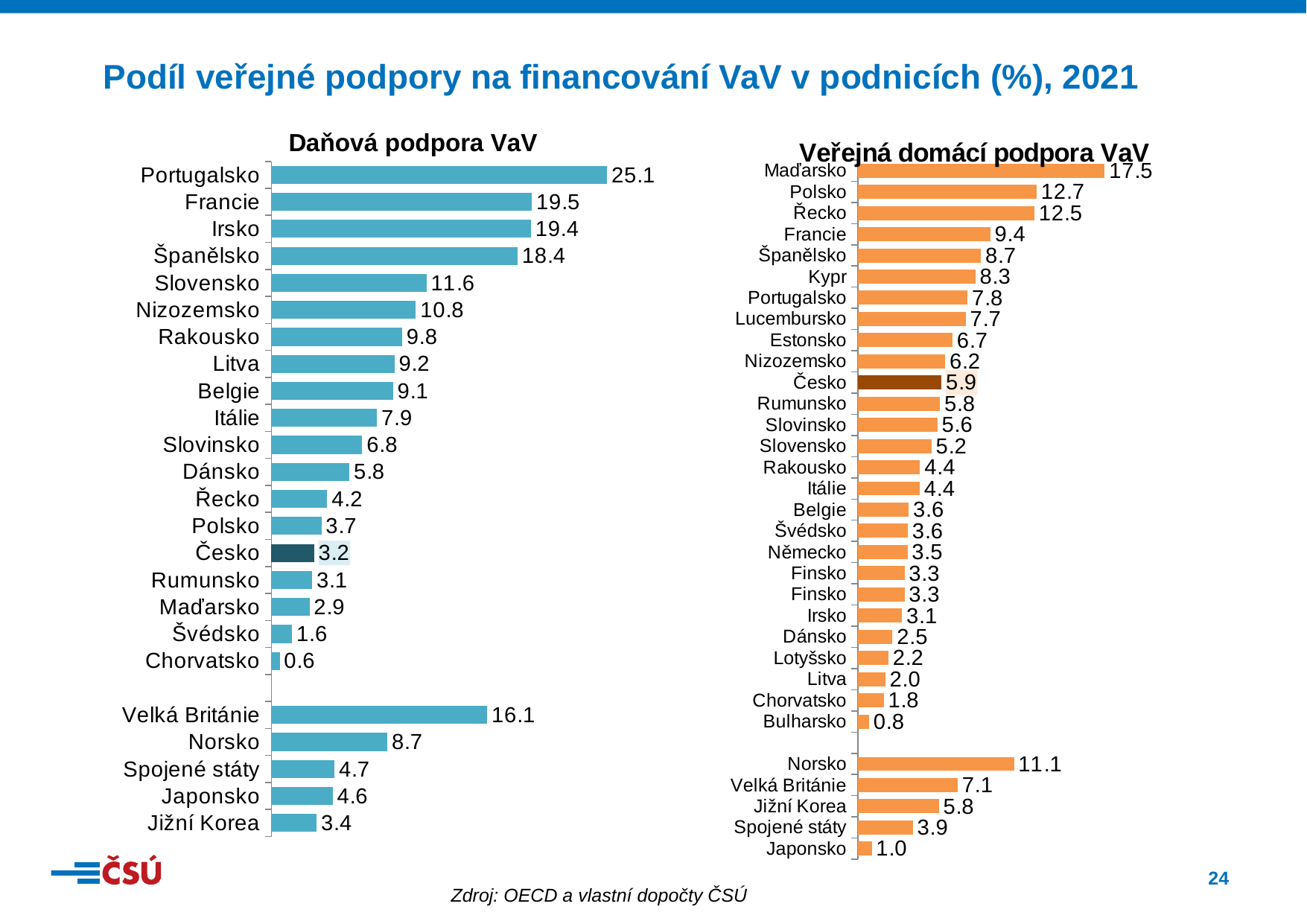

Podíl veřejné podpory na financování VaV v podnicích (%), 2021

### Chart: Veřejná domácí podpora VaV

| Category |  Veřejná domácí podpora VaV |
|---|---|
| Japonsko | 0.99 |
| Spojené státy | 3.9 |
| Jižní Korea | 5.75 |
| Velká Británie | 7.08 |
| Norsko | 11.06 |
|  | None |
| Bulharsko | 0.81 |
| Chorvatsko | 1.84 |
| Litva | 1.95 |
| Lotyšsko | 2.17 |
| Dánsko | 2.46 |
| Irsko | 3.13 |
| Finsko | 3.31 |
| Finsko | 3.31 |
| Německo | 3.52 |
| Švédsko | 3.55 |
| Belgie | 3.6 |
| Itálie | 4.39 |
| Rakousko | 4.41 |
| Slovensko | 5.22 |
| Slovinsko | 5.63 |
| Rumunsko | 5.82 |
| Česko | 5.93 |
| Nizozemsko | 6.19 |
| Estonsko | 6.71 |
| Lucembursko | 7.65 |
| Portugalsko | 7.78 |
| Kypr | 8.33 |
| Španělsko | 8.73 |
| Francie | 9.39 |
| Řecko | 12.51 |
| Polsko | 12.67 |
| Maďarsko | 17.49 |

### Chart: Daňová podpora VaV

| Category |  |
|---|---|
| Jižní Korea | 3.38 |
| Japonsko | 4.59 |
| Spojené státy | 4.72 |
| Norsko | 8.67 |
| Velká Británie | 16.14 |
|  | None |
| Chorvatsko | 0.62 |
| Švédsko | 1.55 |
| Maďarsko | 2.85 |
| Rumunsko | 3.05 |
| Česko | 3.19 |
| Polsko | 3.74 |
| Řecko | 4.18 |
| Dánsko | 5.84 |
| Slovinsko | 6.79 |
| Itálie | 7.9 |
| Belgie | 9.1 |
| Litva | 9.21 |
| Rakousko | 9.78 |
| Nizozemsko | 10.81 |
| Slovensko | 11.61 |
| Španělsko | 18.42 |
| Irsko | 19.41 |
| Francie | 19.48 |
| Portugalsko | 25.11 |
Zdroj: OECD a vlastní dopočty ČSÚ